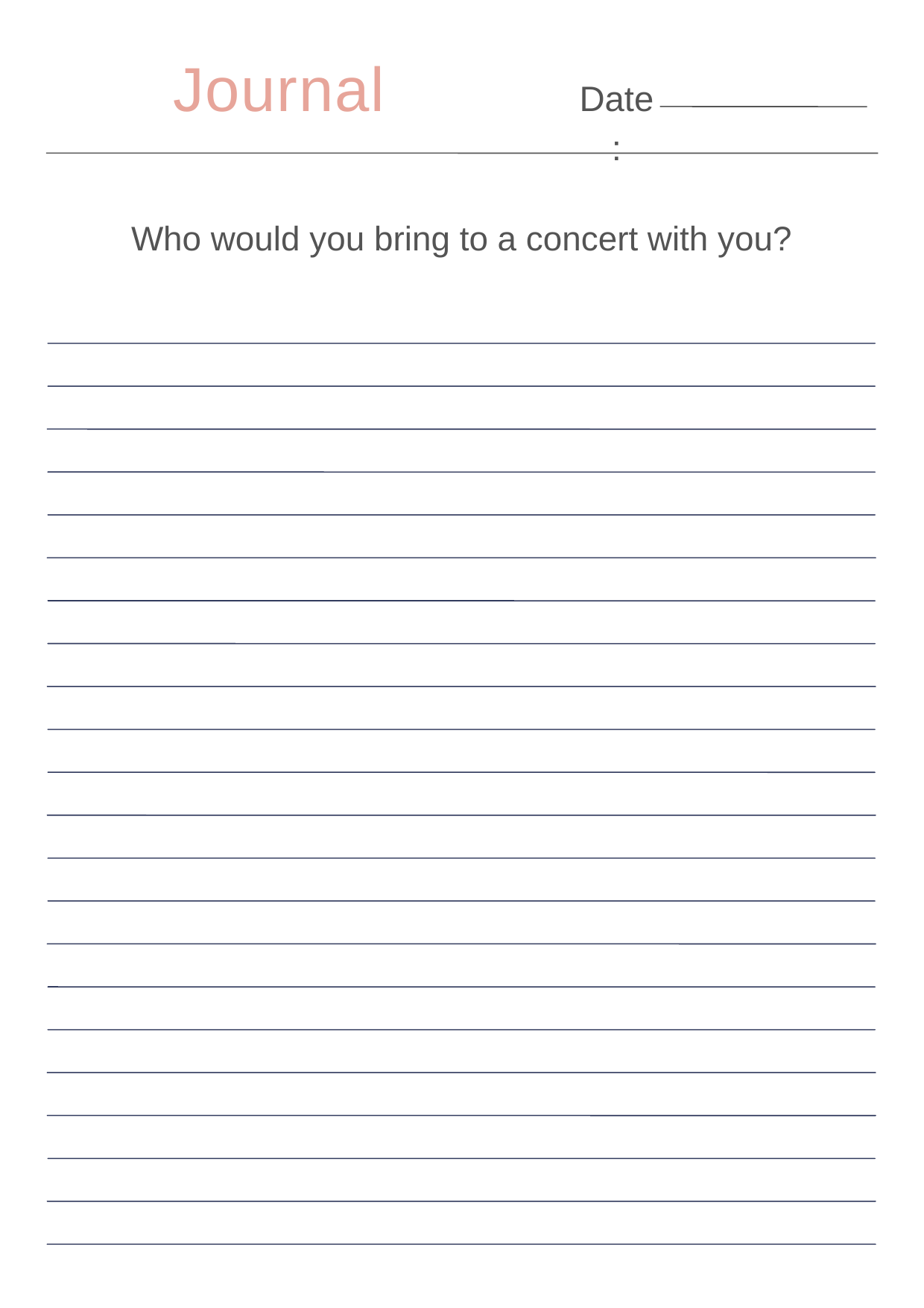

Journal
Date:

Who would you bring to a concert with you?